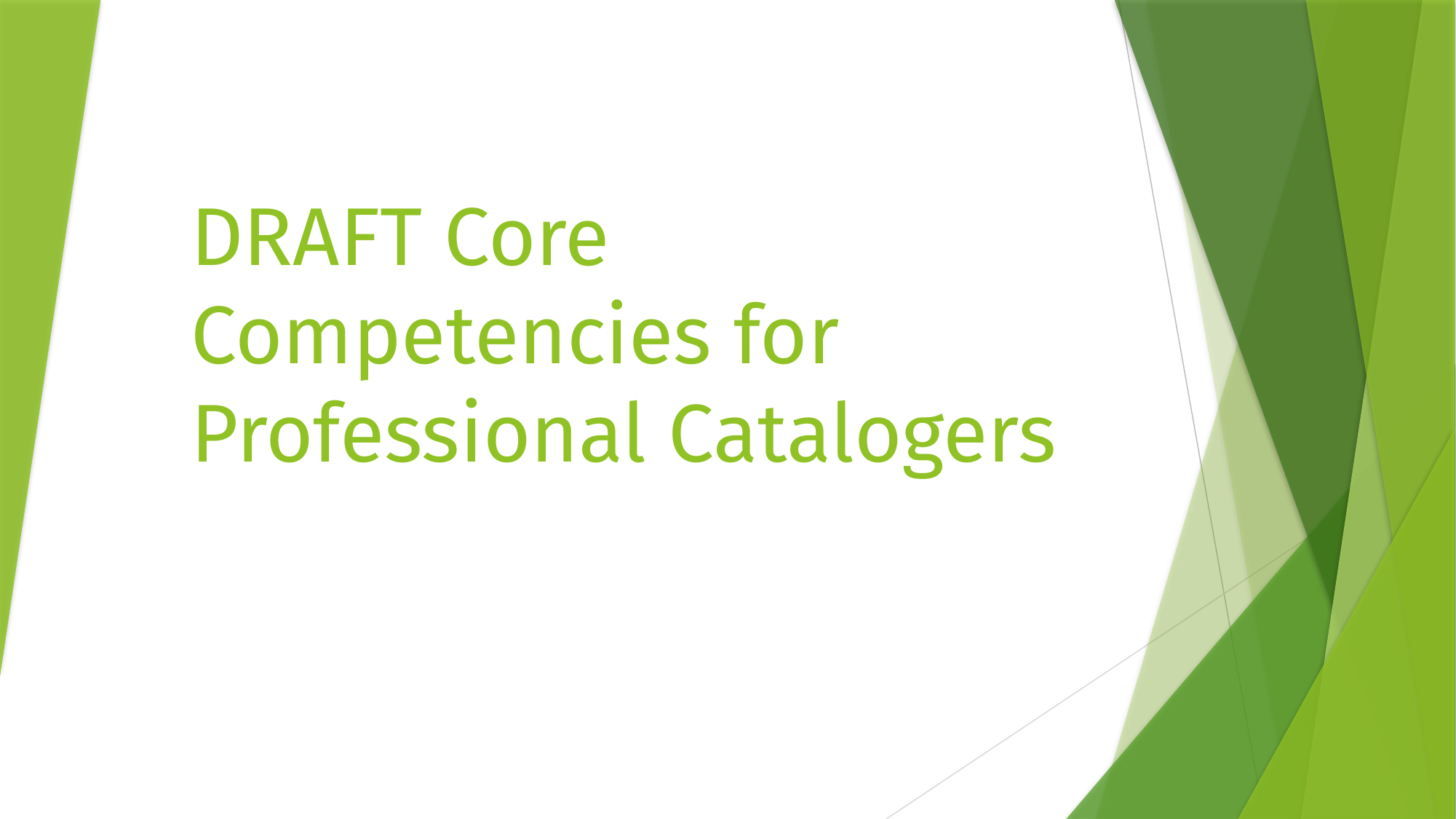

# DRAFT Core Competencies for Professional Catalogers